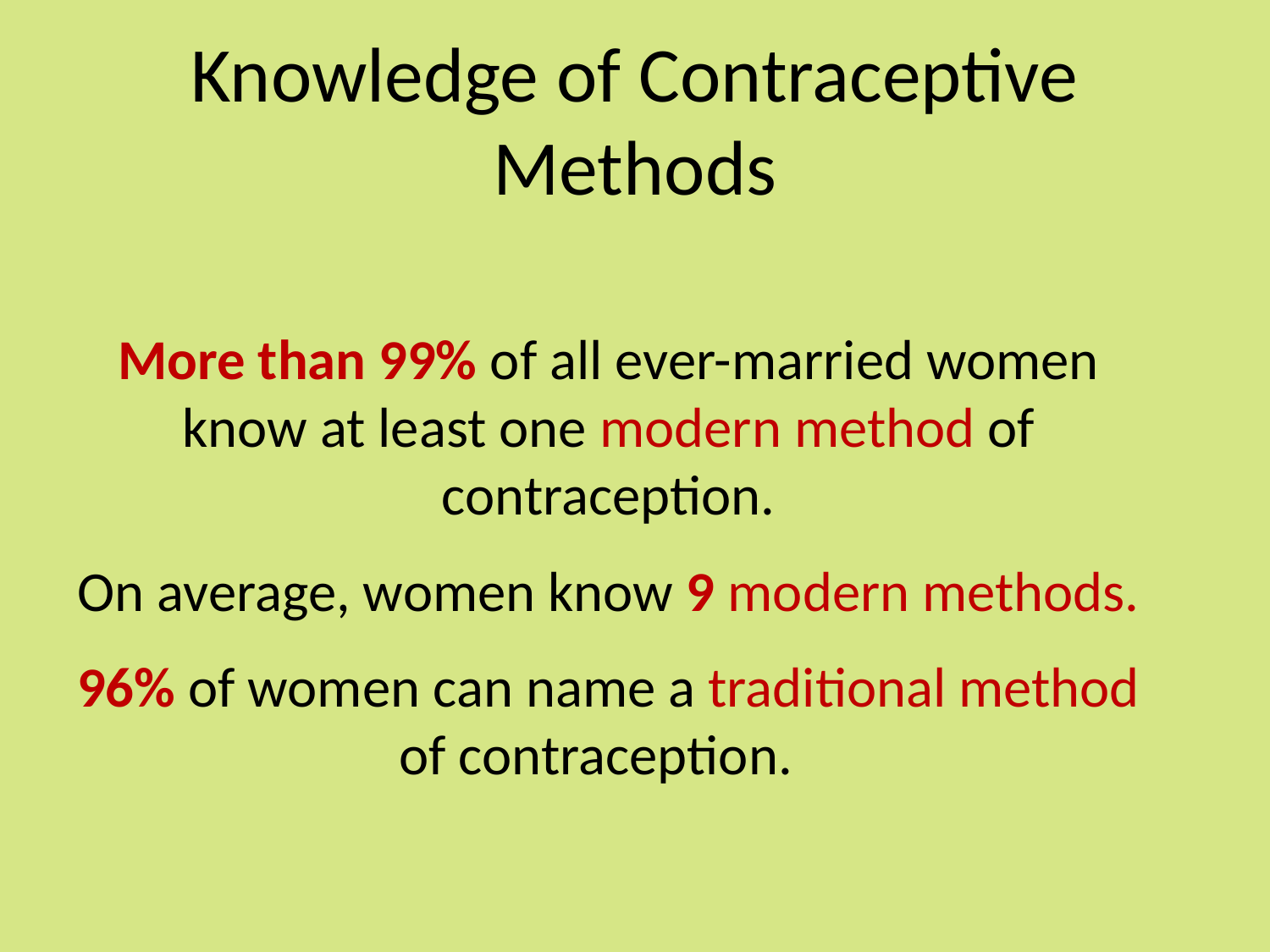

# Knowledge of Contraceptive Methods
More than 99% of all ever-married women know at least one modern method of contraception.
On average, women know 9 modern methods.
96% of women can name a traditional method of contraception.